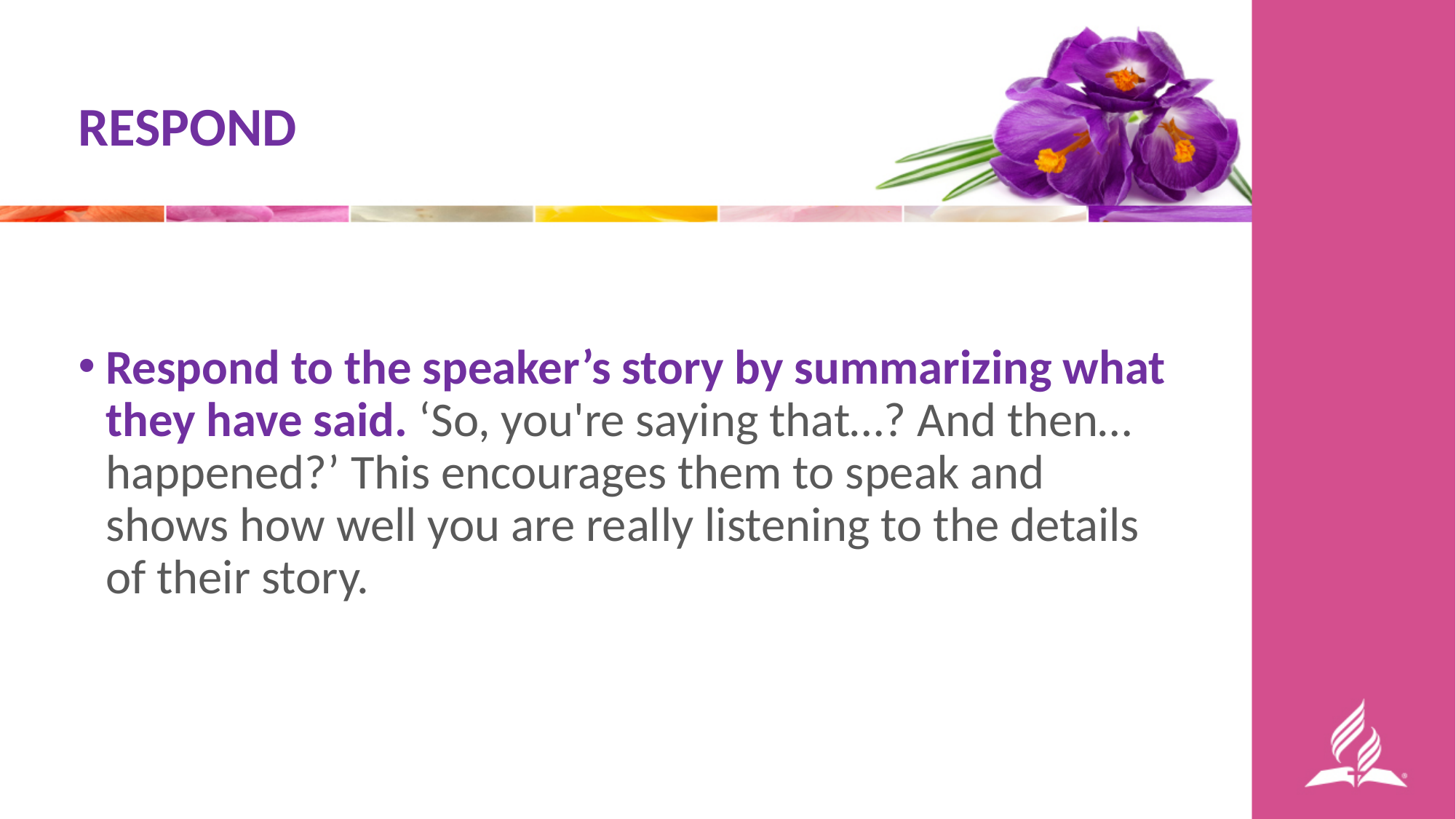

RESPOND
Respond to the speaker’s story by summarizing what they have said. ‘So, you're saying that…? And then…happened?’ This encourages them to speak and shows how well you are really listening to the details of their story.